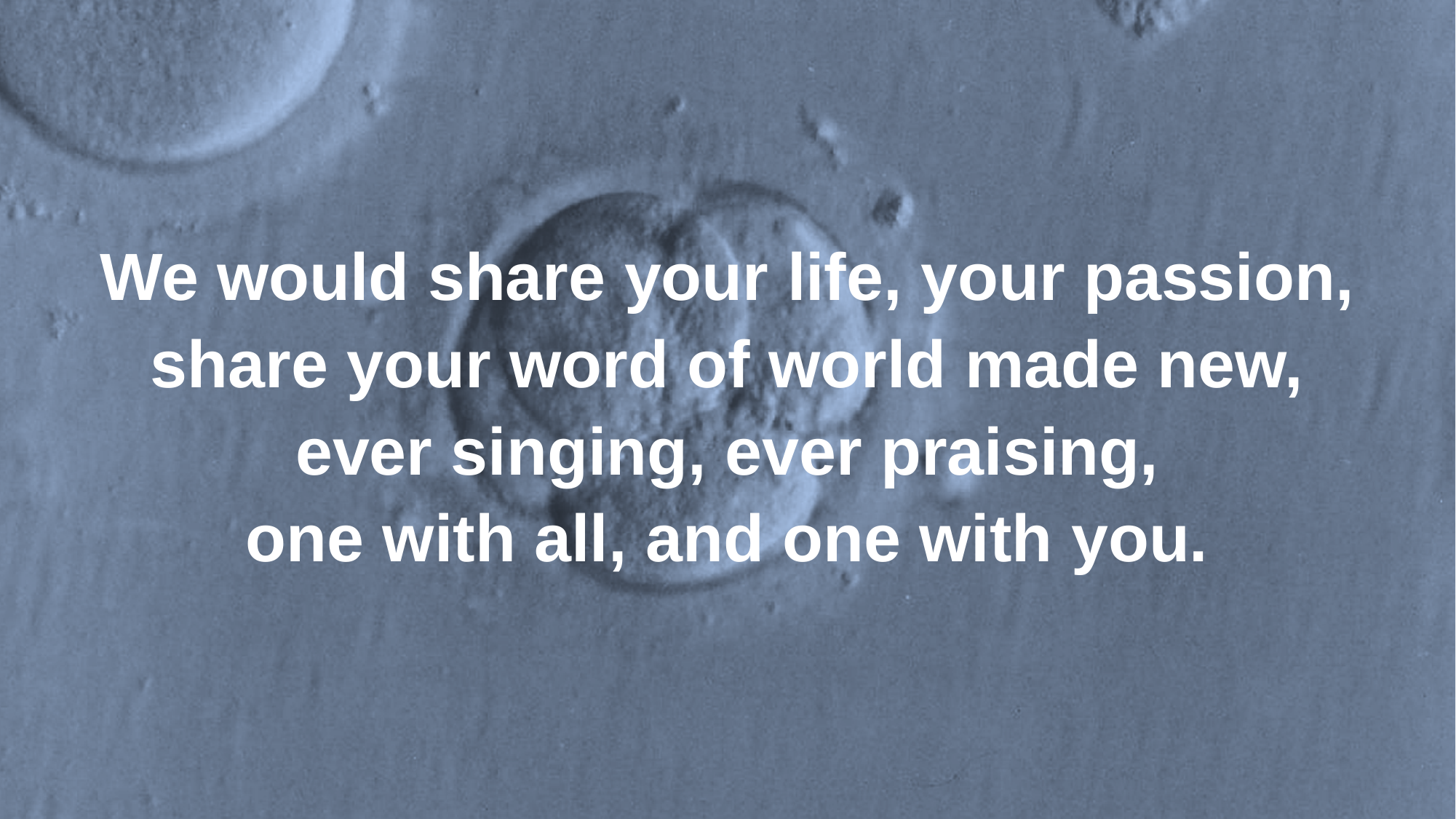

We would share your life, your passion,
share your word of world made new,
ever singing, ever praising,
one with all, and one with you.